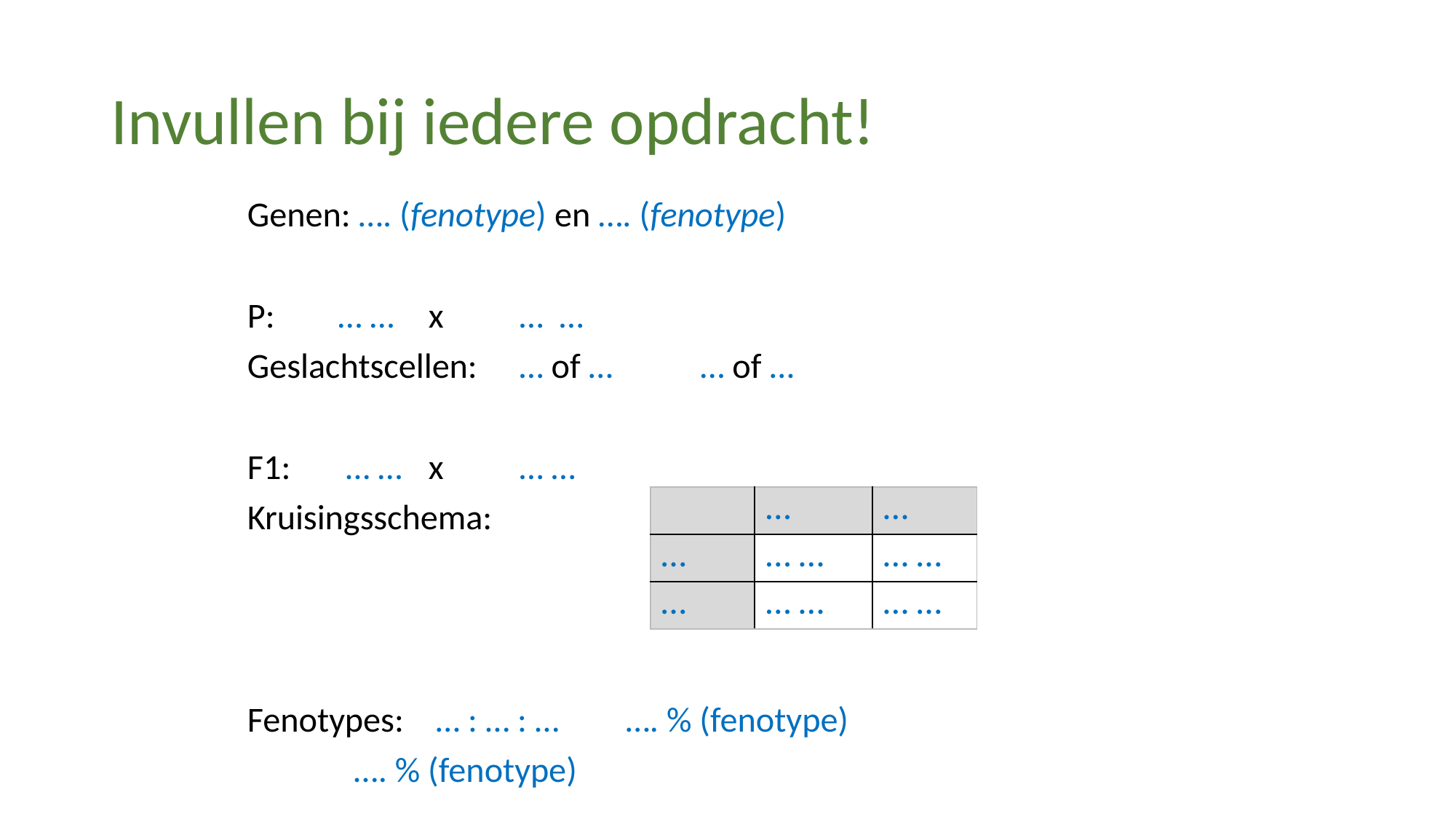

# Invullen bij iedere opdracht!
Genen: …. (fenotype) en …. (fenotype)

P:				… …	x	…  …
Geslachtscellen: 		… of …	… of …

F1: 				 … … 	x 	… …
Kruisingsschema:

Fenotypes:    … : … : … 	  …. % (fenotype)
				  …. % (fenotype)

|  | … | … |
| --- | --- | --- |
| … | … … | … … |
| … | … … | … … |